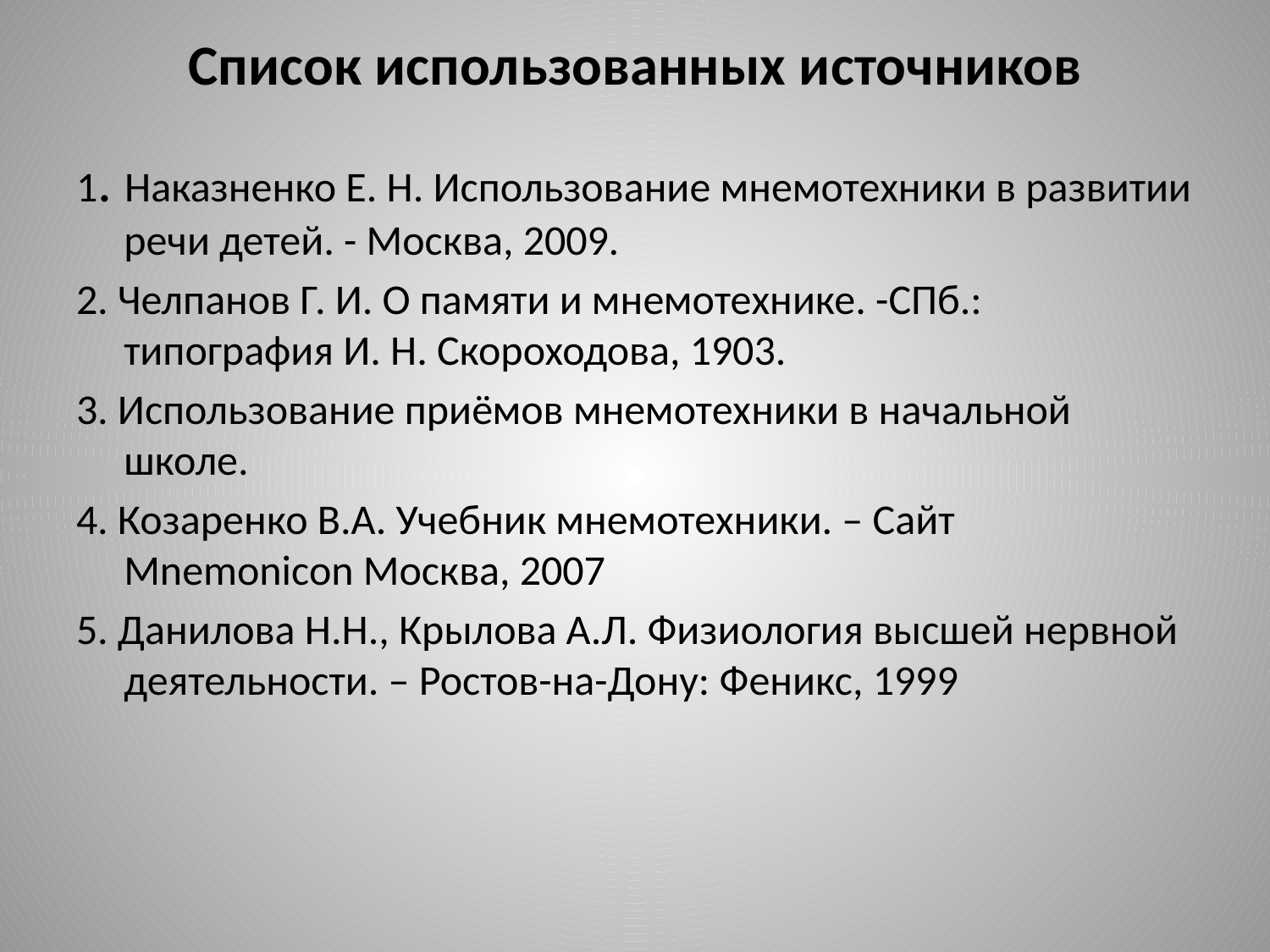

# Список использованных источников
1. Наказненко Е. Н. Использование мнемотехники в развитии речи детей. - Москва, 2009.
2. Челпанов Г. И. О памяти и мнемотехнике. -СПб.: типография И. Н. Скороходова, 1903.
3. Использование приёмов мнемотехники в начальной школе.
4. Козаренко В.А. Учебник мнемотехники. – Сайт Mnemonicon Москва, 2007
5. Данилова Н.Н., Крылова А.Л. Физиология высшей нервной деятельности. – Ростов-на-Дону: Феникс, 1999